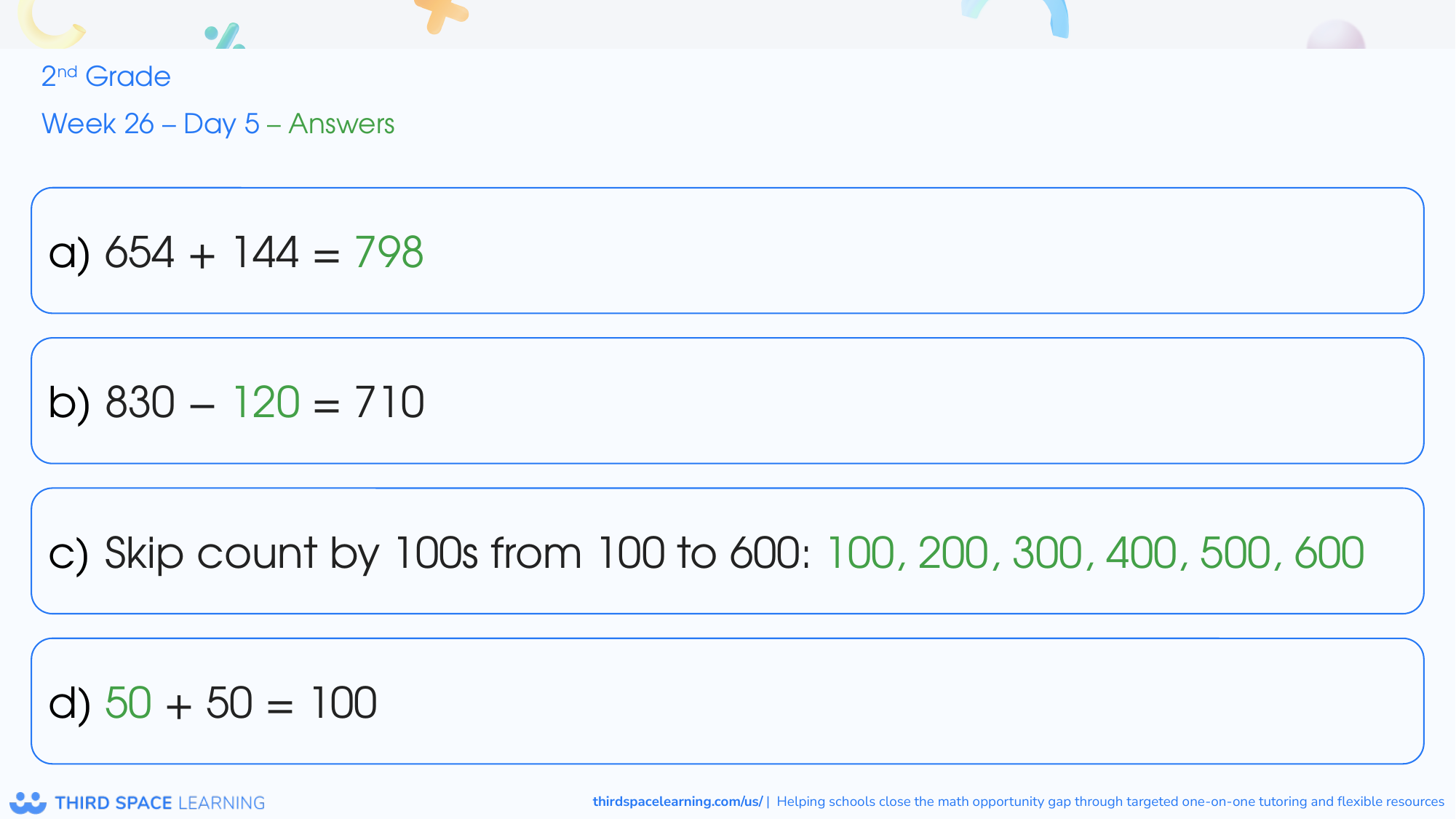

2nd Grade
Week 26 – Day 5 – Answers
654 + 144 = 798
830 − 120 = 710
Skip count by 100s from 100 to 600: 100, 200, 300, 400, 500, 600
50 + 50 = 100